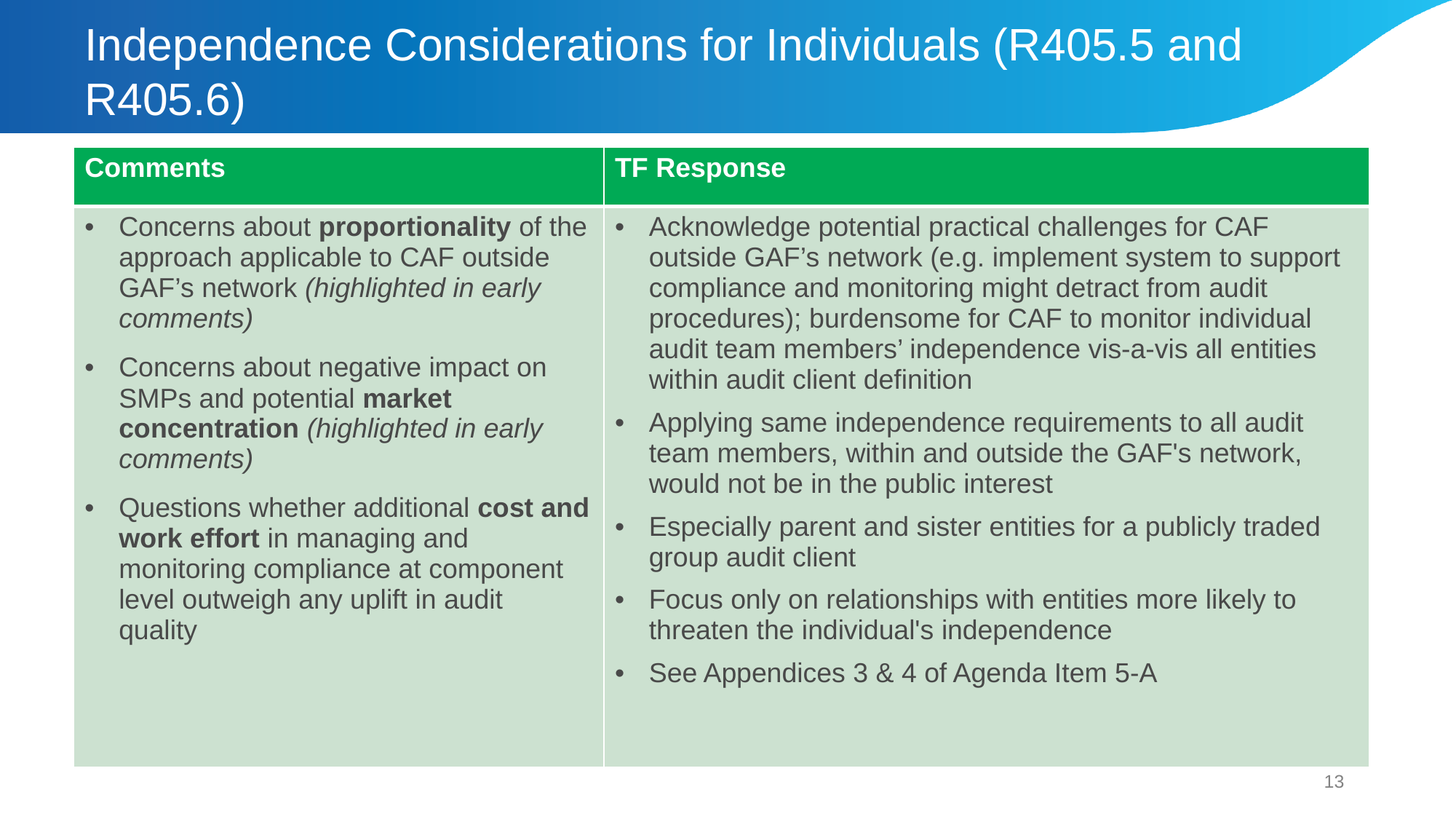

# Independence Considerations for Individuals (R405.5 and R405.6)
| Comments | TF Response |
| --- | --- |
| Concerns about proportionality of the approach applicable to CAF outside GAF’s network (highlighted in early comments) Concerns about negative impact on SMPs and potential market concentration (highlighted in early comments) Questions whether additional cost and work effort in managing and monitoring compliance at component level outweigh any uplift in audit quality | Acknowledge potential practical challenges for CAF outside GAF’s network (e.g. implement system to support compliance and monitoring might detract from audit procedures); burdensome for CAF to monitor individual audit team members’ independence vis-a-vis all entities within audit client definition Applying same independence requirements to all audit team members, within and outside the GAF's network, would not be in the public interest Especially parent and sister entities for a publicly traded group audit client Focus only on relationships with entities more likely to threaten the individual's independence See Appendices 3 & 4 of Agenda Item 5-A |
13